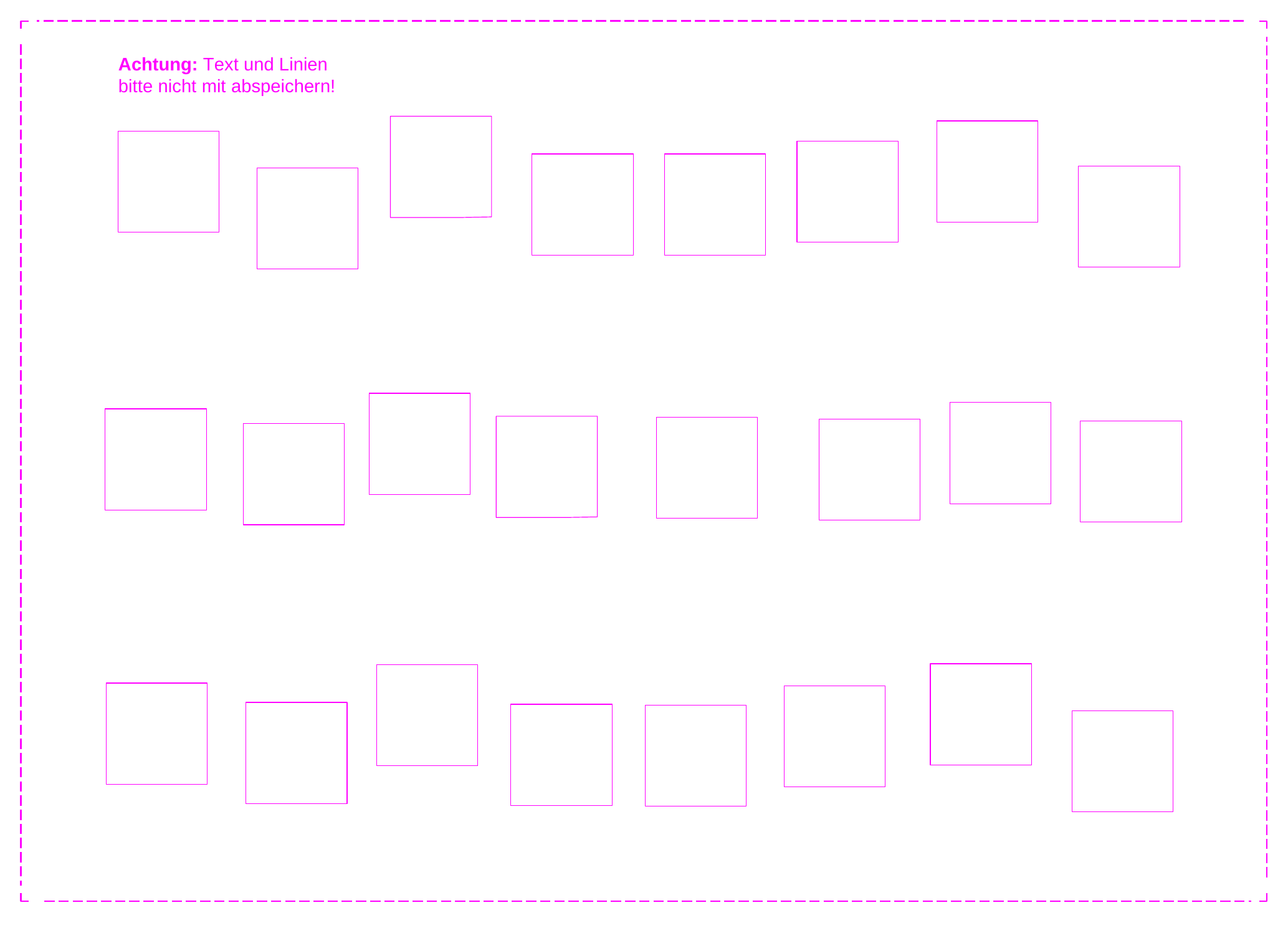

Achtung: Text und Linien bitte nicht mit abspeichern!